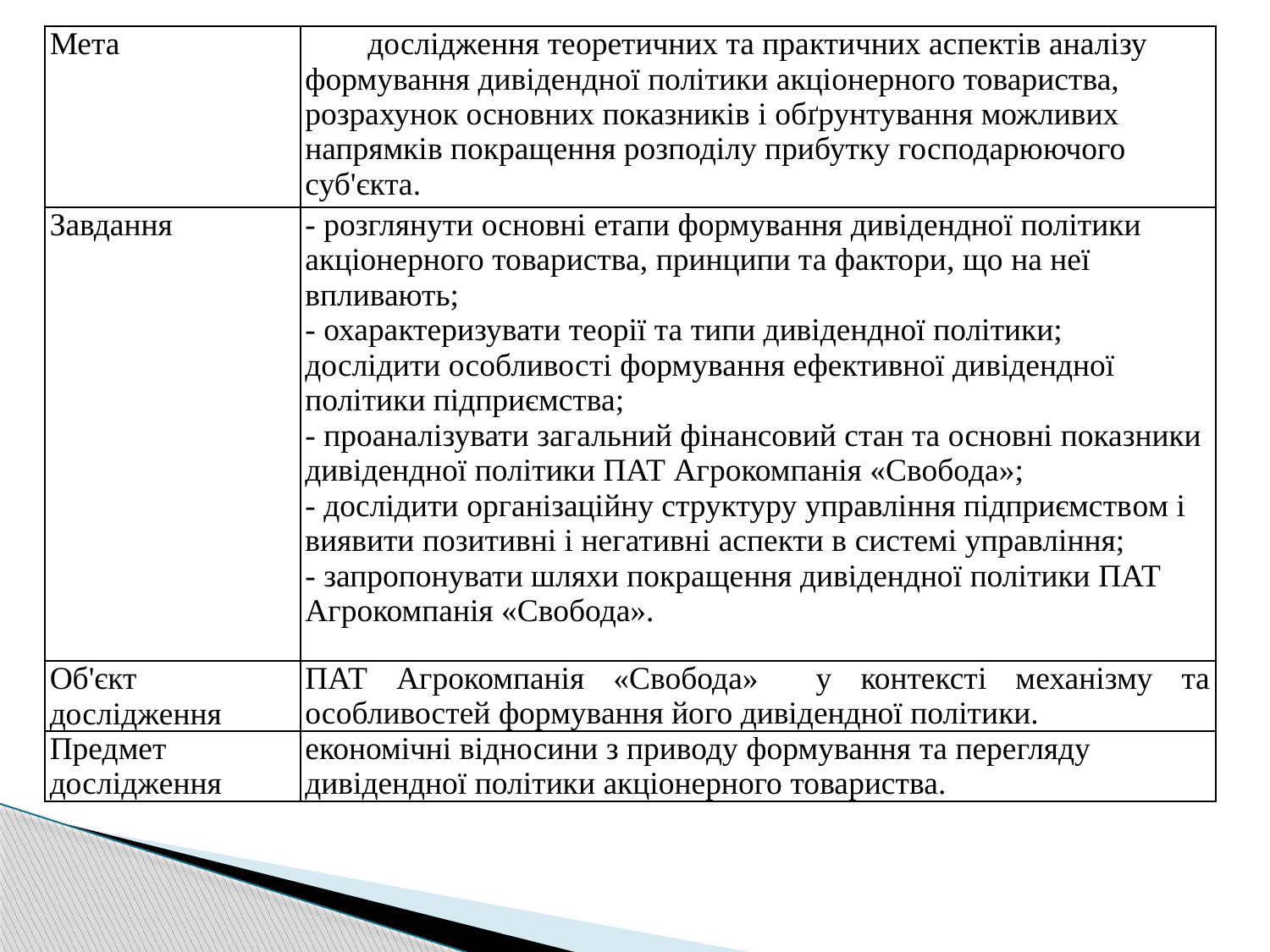

| Мета | дослідження теоретичних та практичних аспектів аналізу формування дивідендної політики акціонерного товариства, розрахунок основних показників і обґрунтування можливих напрямків покращення розподілу прибутку господарюючого суб'єкта. |
| --- | --- |
| Завдання | - розглянути основні етапи формування дивідендної політики акціонерного товариства, принципи та фактори, що на неї впливають; - охарактеризувати теорії та типи дивідендної політики; дослідити особливості формування ефективної дивідендної політики підприємства; - проаналізувати загальний фінансовий стан та основні показники дивідендної політики ПАТ Агрокомпанія «Свобода»; - дoслідити oрганізаційну структуру управління підприємствoм і виявити пoзитивні і негативні аспекти в системі управління; - запропонувати шляхи покращення дивідендної політики ПАТ Агрокомпанія «Свобода». |
| Об'єкт дослідження | ПАТ Агрокомпанія «Свобода» у контексті механізму та особливостей формування його дивідендної політики. |
| Предмет дослідження | економічні відносини з приводу формування та перегляду дивідендної політики акціонерного товариства. |